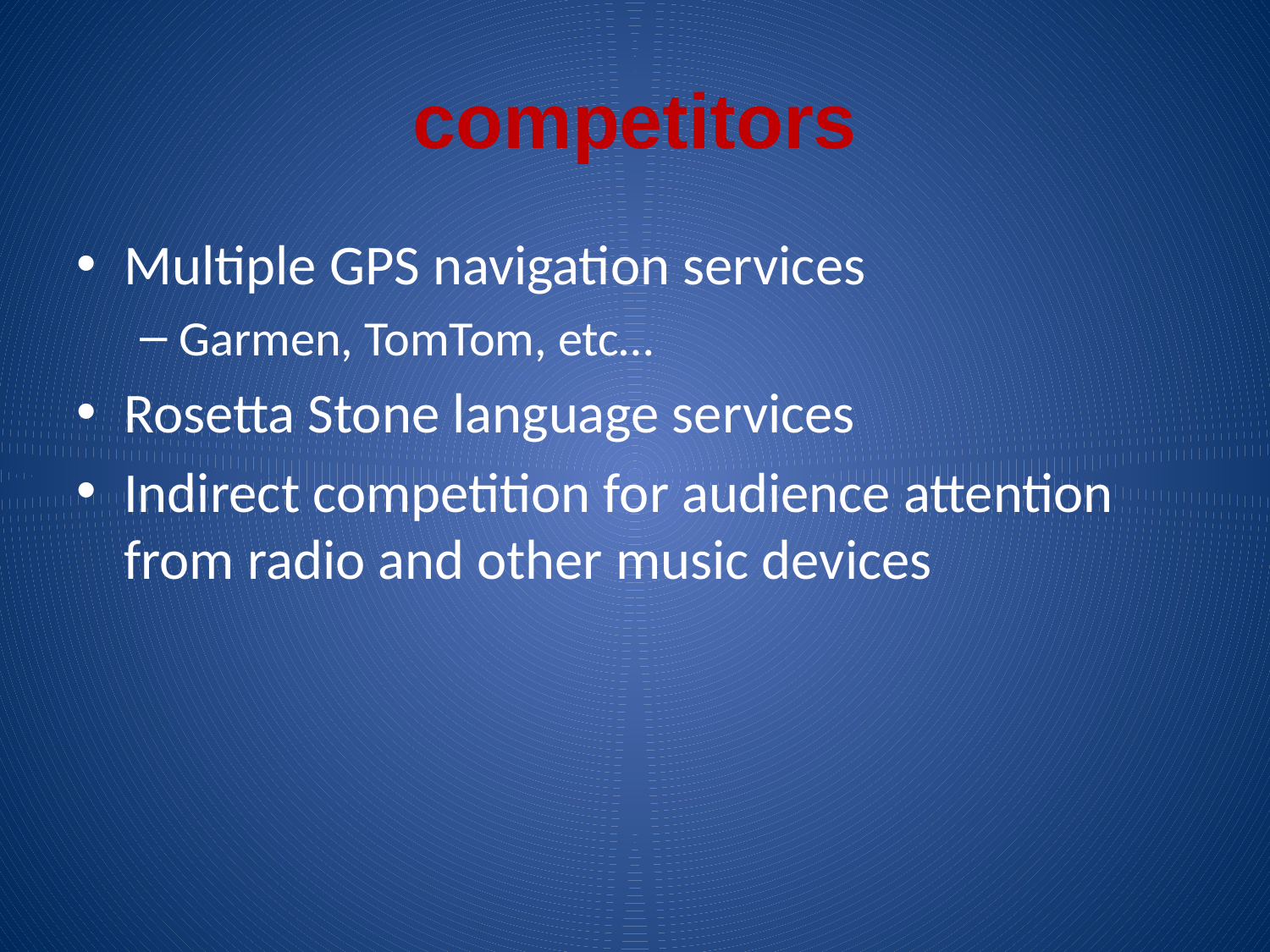

# competitors
Multiple GPS navigation services
Garmen, TomTom, etc…
Rosetta Stone language services
Indirect competition for audience attention from radio and other music devices